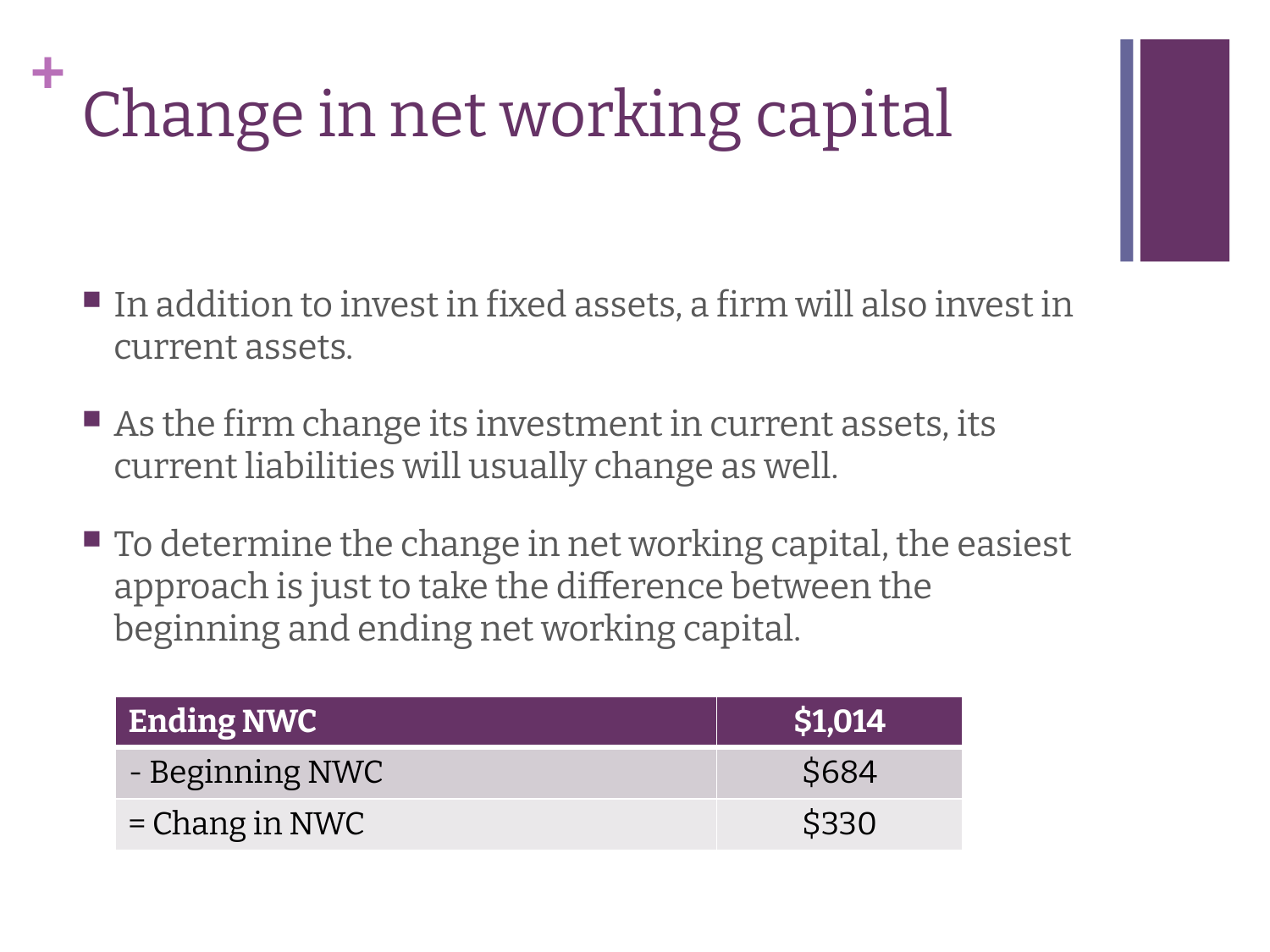

# Change in net working capital
In addition to invest in fixed assets, a firm will also invest in current assets.
As the firm change its investment in current assets, its current liabilities will usually change as well.
To determine the change in net working capital, the easiest approach is just to take the difference between the beginning and ending net working capital.

| Ending NWC | $1,014 |
| --- | --- |
| - Beginning NWC | $684 |
| = Chang in NWC | $330 |